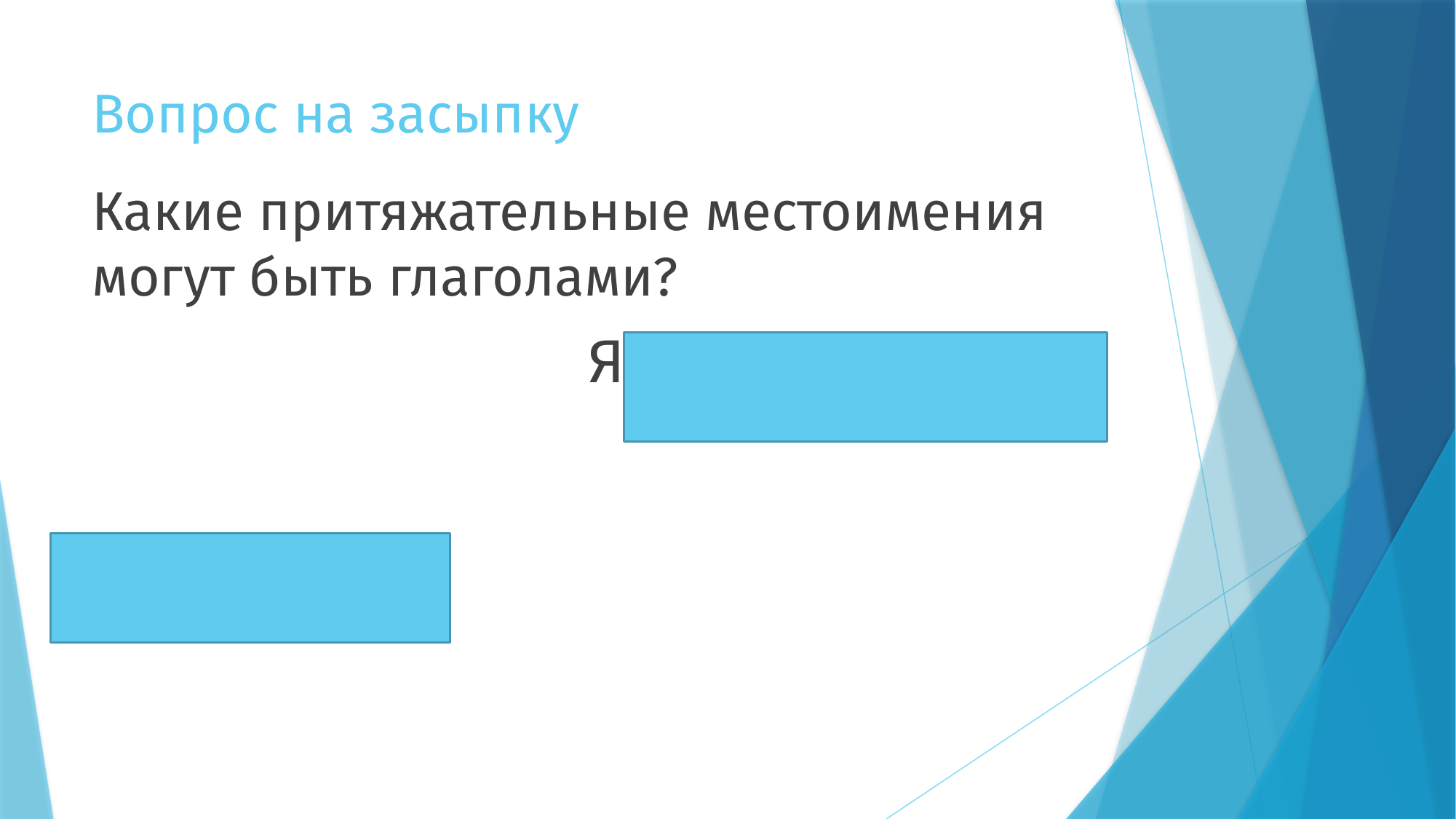

# Вопрос на засыпку
Какие притяжательные местоимения могут быть глаголами?
                               Я мою тарелки

Мой руки!